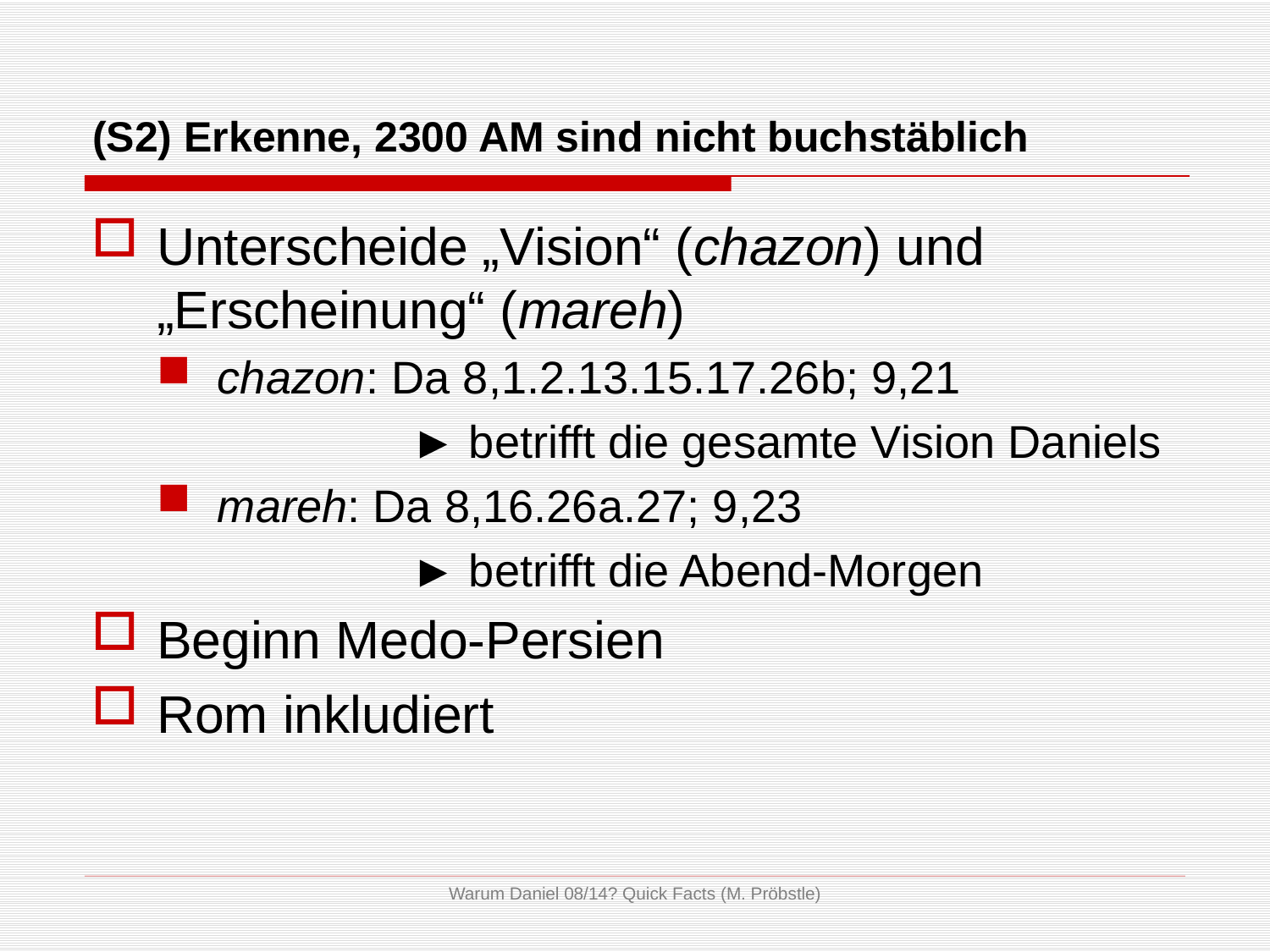

# (S2) Erkenne, 2300 AM sind nicht buchstäblich
Unterscheide „Vision“ (chazon) und „Erscheinung“ (mareh)
chazon: Da 8,1.2.13.15.17.26b; 9,21
		► betrifft die gesamte Vision Daniels
mareh: Da 8,16.26a.27; 9,23
		► betrifft die Abend-Morgen
Beginn Medo-Persien
Rom inkludiert

Warum Daniel 08/14? Quick Facts (M. Pröbstle)